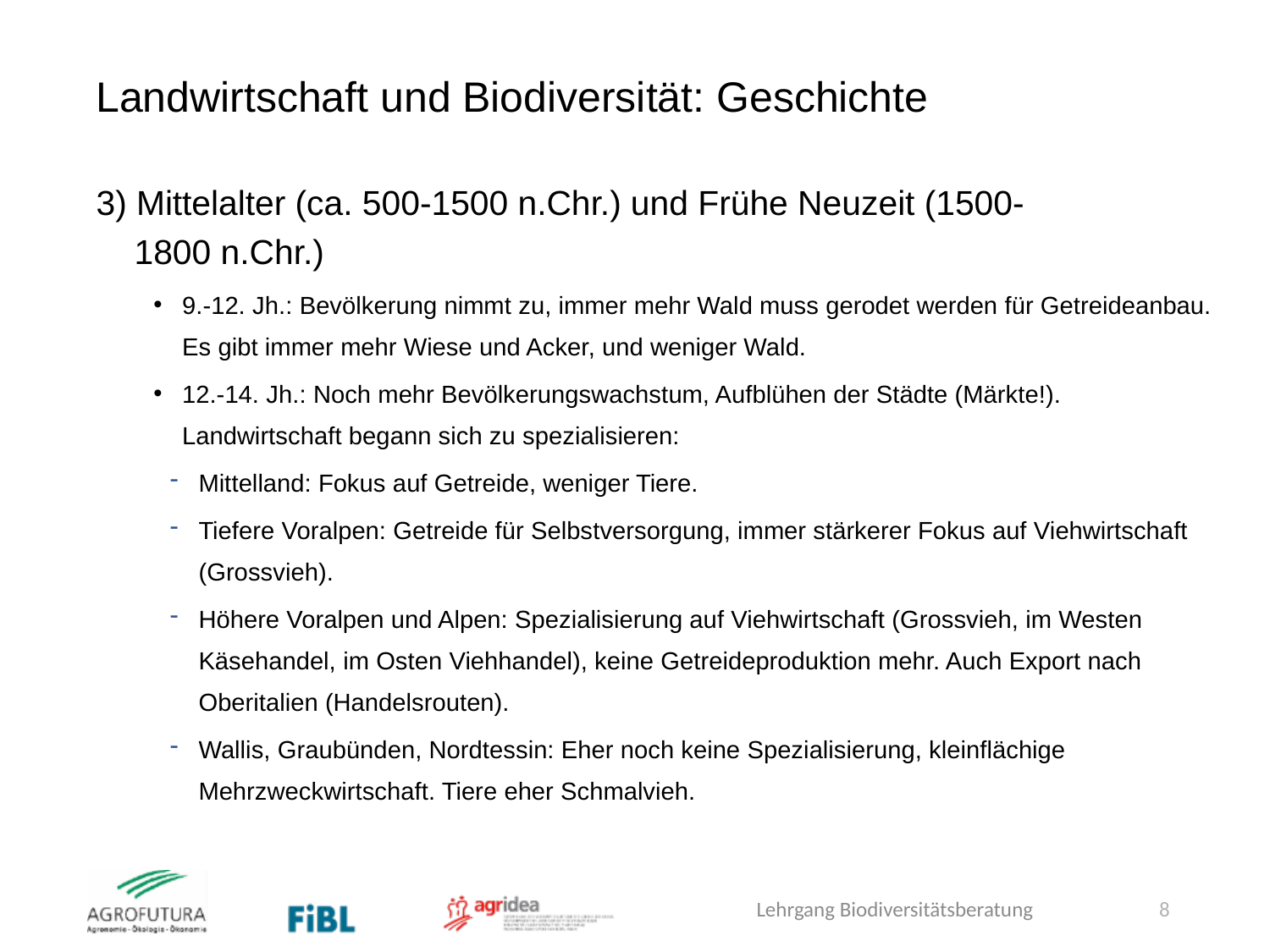

# Landwirtschaft und Biodiversität: Geschichte
3) Mittelalter (ca. 500-1500 n.Chr.) und Frühe Neuzeit (1500-
    1800 n.Chr.)
9.-12. Jh.: Bevölkerung nimmt zu, immer mehr Wald muss gerodet werden für Getreideanbau. Es gibt immer mehr Wiese und Acker, und weniger Wald.
12.-14. Jh.: Noch mehr Bevölkerungswachstum, Aufblühen der Städte (Märkte!). Landwirtschaft begann sich zu spezialisieren:
Mittelland: Fokus auf Getreide, weniger Tiere.
Tiefere Voralpen: Getreide für Selbstversorgung, immer stärkerer Fokus auf Viehwirtschaft (Grossvieh).
Höhere Voralpen und Alpen: Spezialisierung auf Viehwirtschaft (Grossvieh, im Westen Käsehandel, im Osten Viehhandel), keine Getreideproduktion mehr. Auch Export nach Oberitalien (Handelsrouten).
Wallis, Graubünden, Nordtessin: Eher noch keine Spezialisierung, kleinflächige Mehrzweckwirtschaft. Tiere eher Schmalvieh.
Lehrgang Biodiversitätsberatung
8